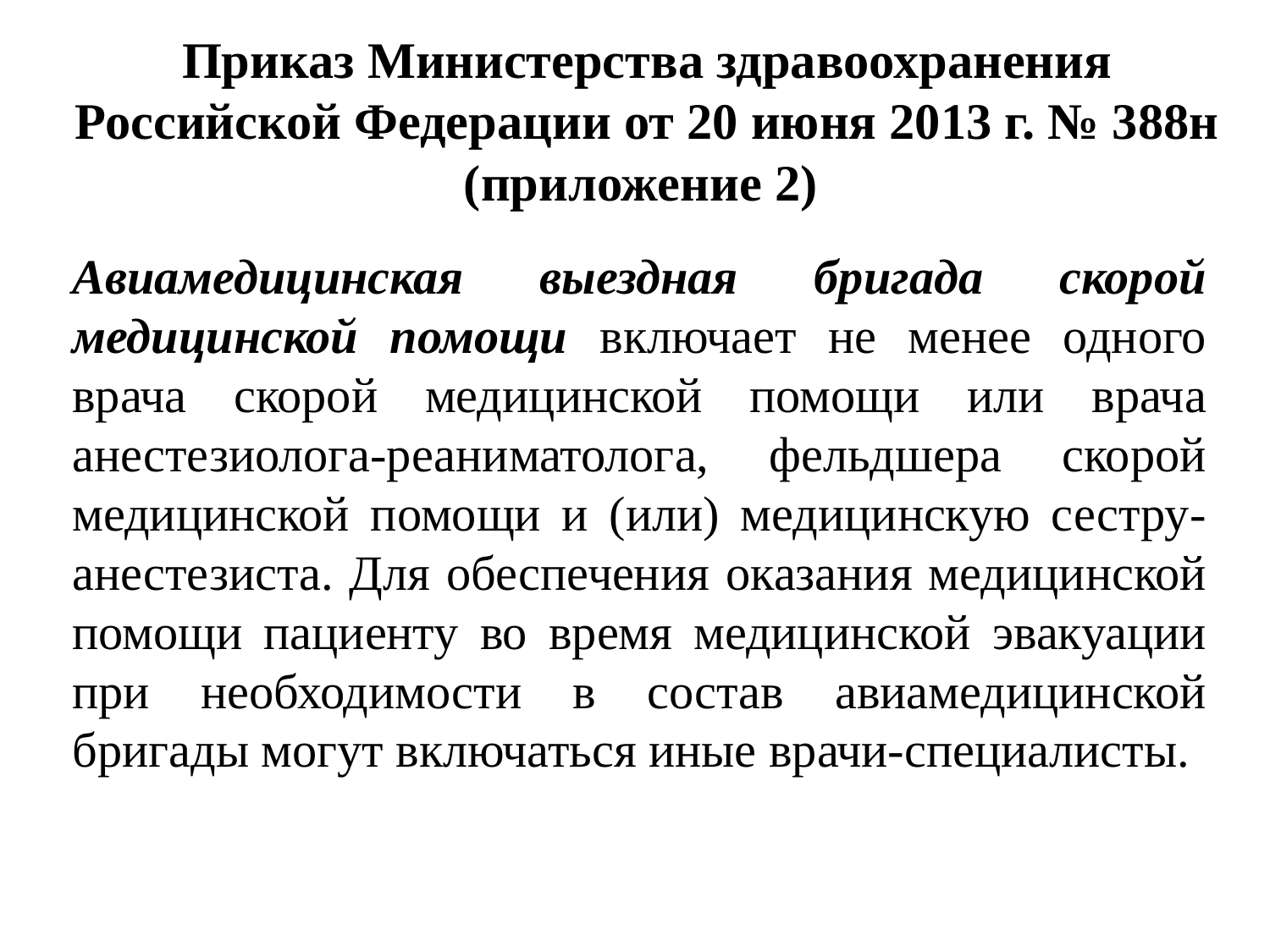

# Приказ Министерства здравоохранения Российской Федерации от 20 июня 2013 г. № 388н (приложение 2)
Авиамедицинская выездная бригада скорой медицинской помощи включает не менее одного врача скорой медицинской помощи или врача анестезиолога-реаниматолога, фельдшера скорой медицинской помощи и (или) медицинскую сестру-анестезиста. Для обеспечения оказания медицинской помощи пациенту во время медицинской эвакуации при необходимости в состав авиамедицинской бригады могут включаться иные врачи-специалисты.